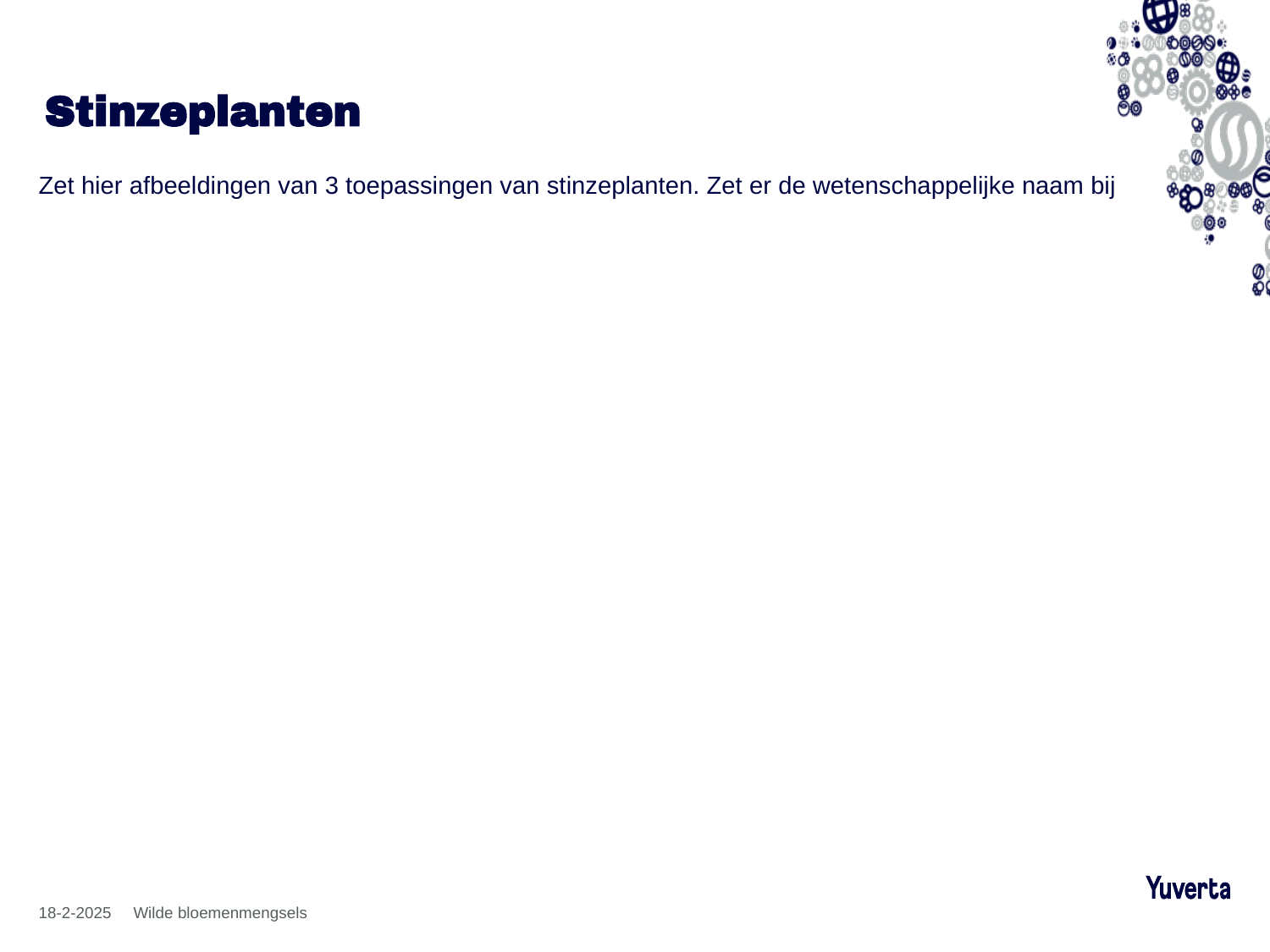

# Stinzeplanten
Zet hier afbeeldingen van 3 toepassingen van stinzeplanten. Zet er de wetenschappelijke naam bij

18-2-2025
Wilde bloemenmengsels